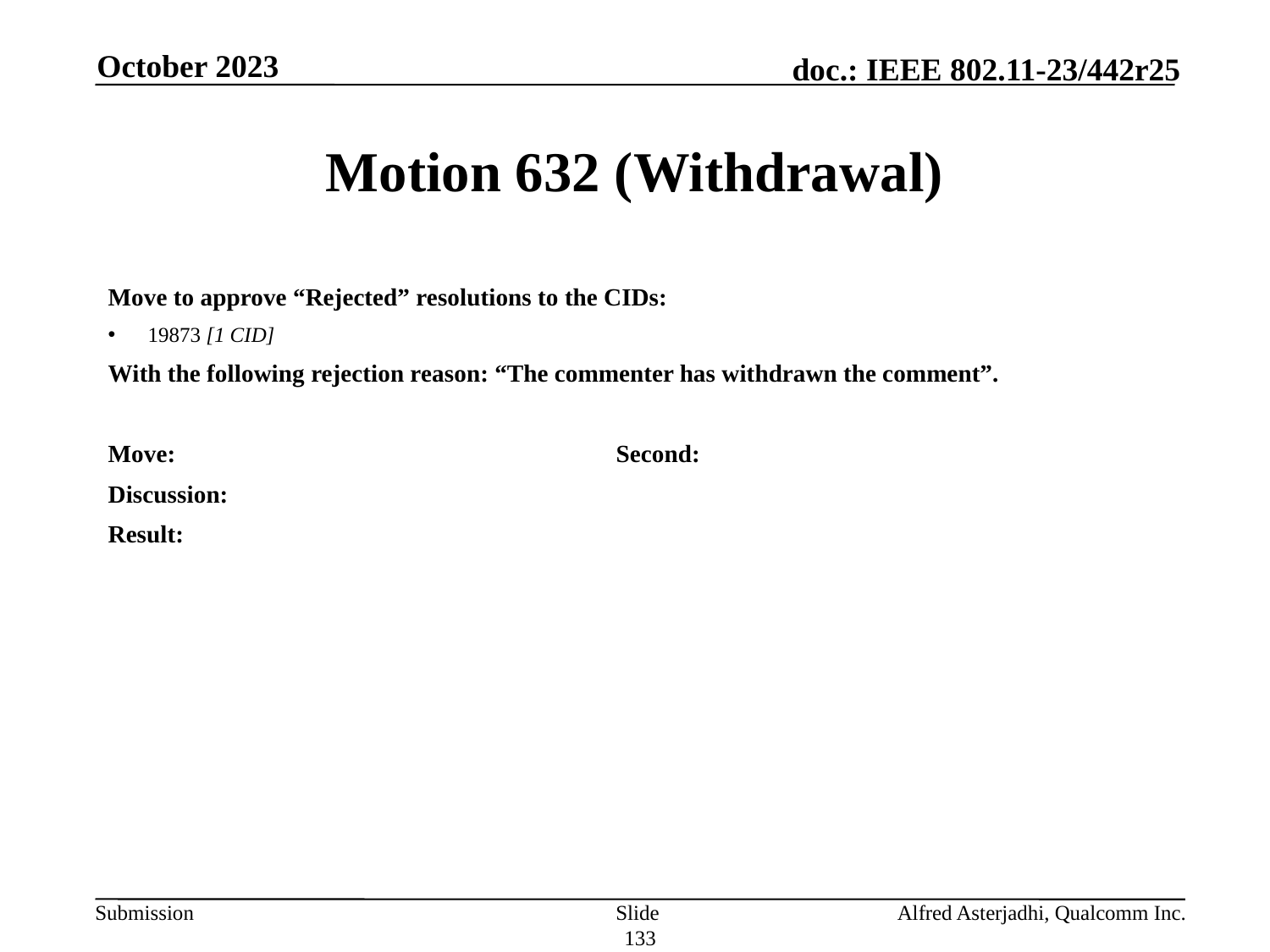

October 2023
# Motion 632 (Withdrawal)
Move to approve “Rejected” resolutions to the CIDs:
19873 [1 CID]
With the following rejection reason: “The commenter has withdrawn the comment”.

Move: 				Second:
Discussion:
Result:

Slide 133
Alfred Asterjadhi, Qualcomm Inc.